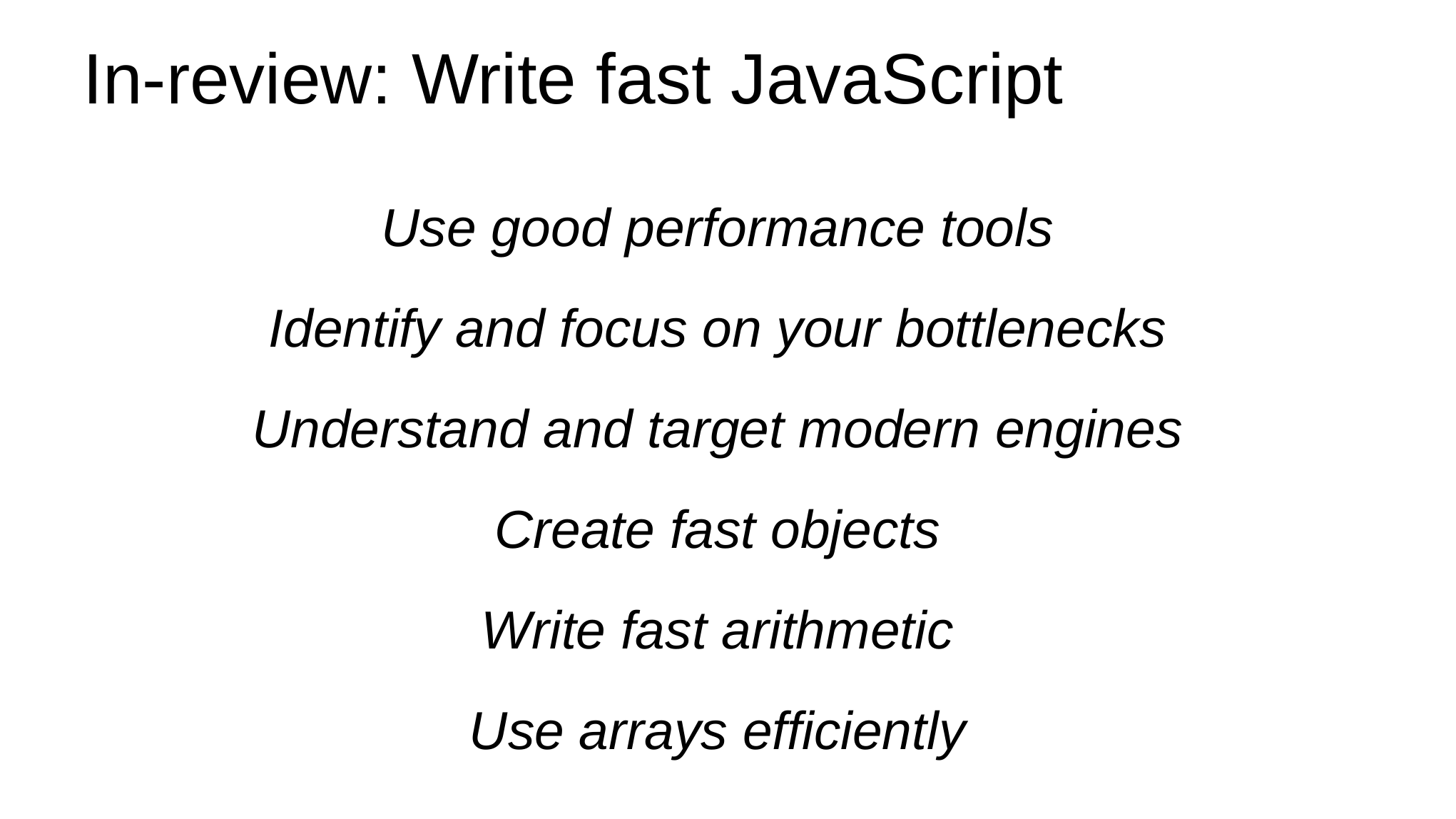

# In-review: Write fast JavaScript
Use good performance tools
Identify and focus on your bottlenecks
Understand and target modern engines
Create fast objects
Write fast arithmetic
Use arrays efficiently